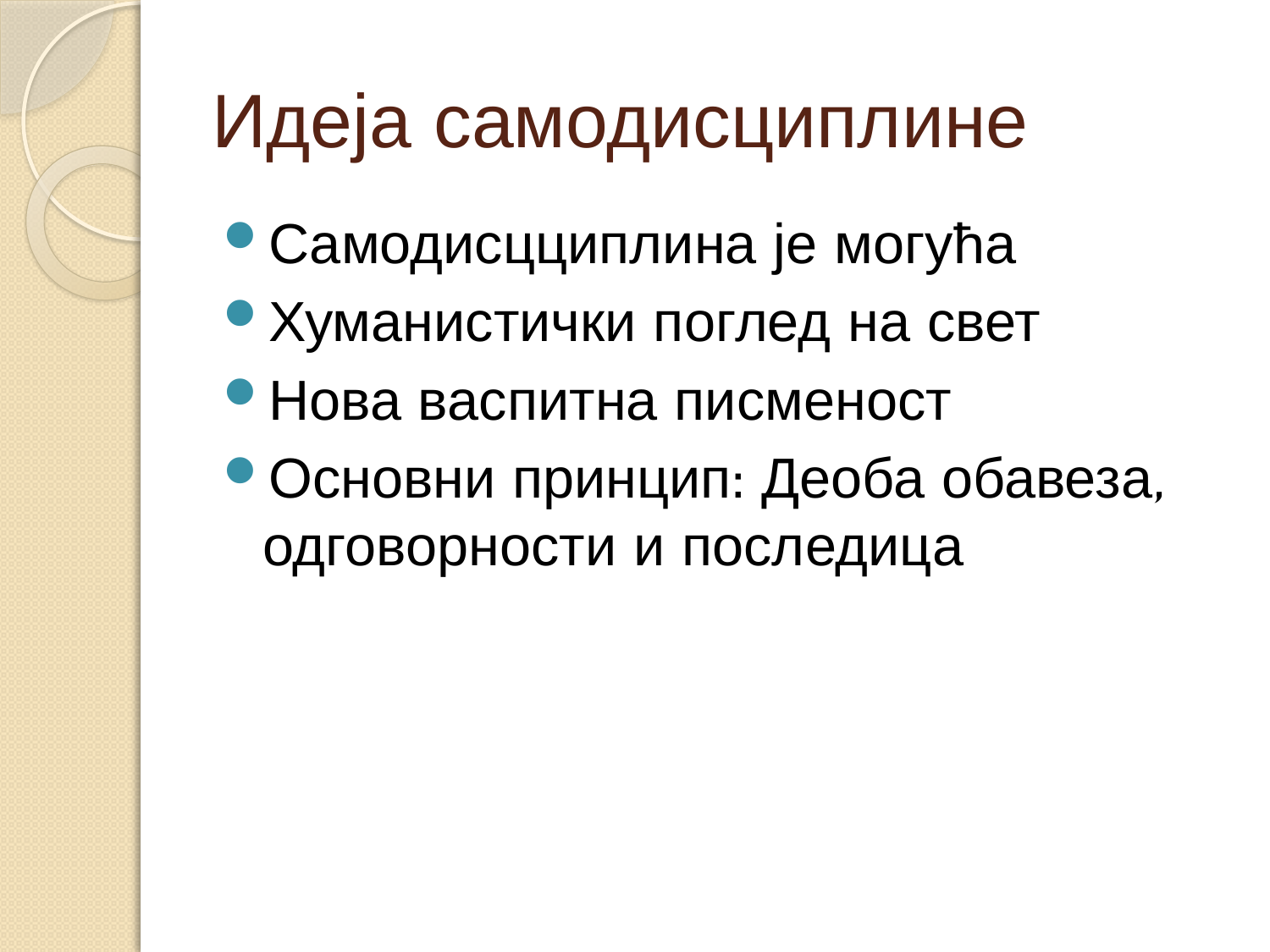

# Идеја самодисциплине
Самодисцциплина је могућа
Хуманистички поглед на свет
Нова васпитна писменост
Основни принцип: Деоба обавеза, одговорности и последица